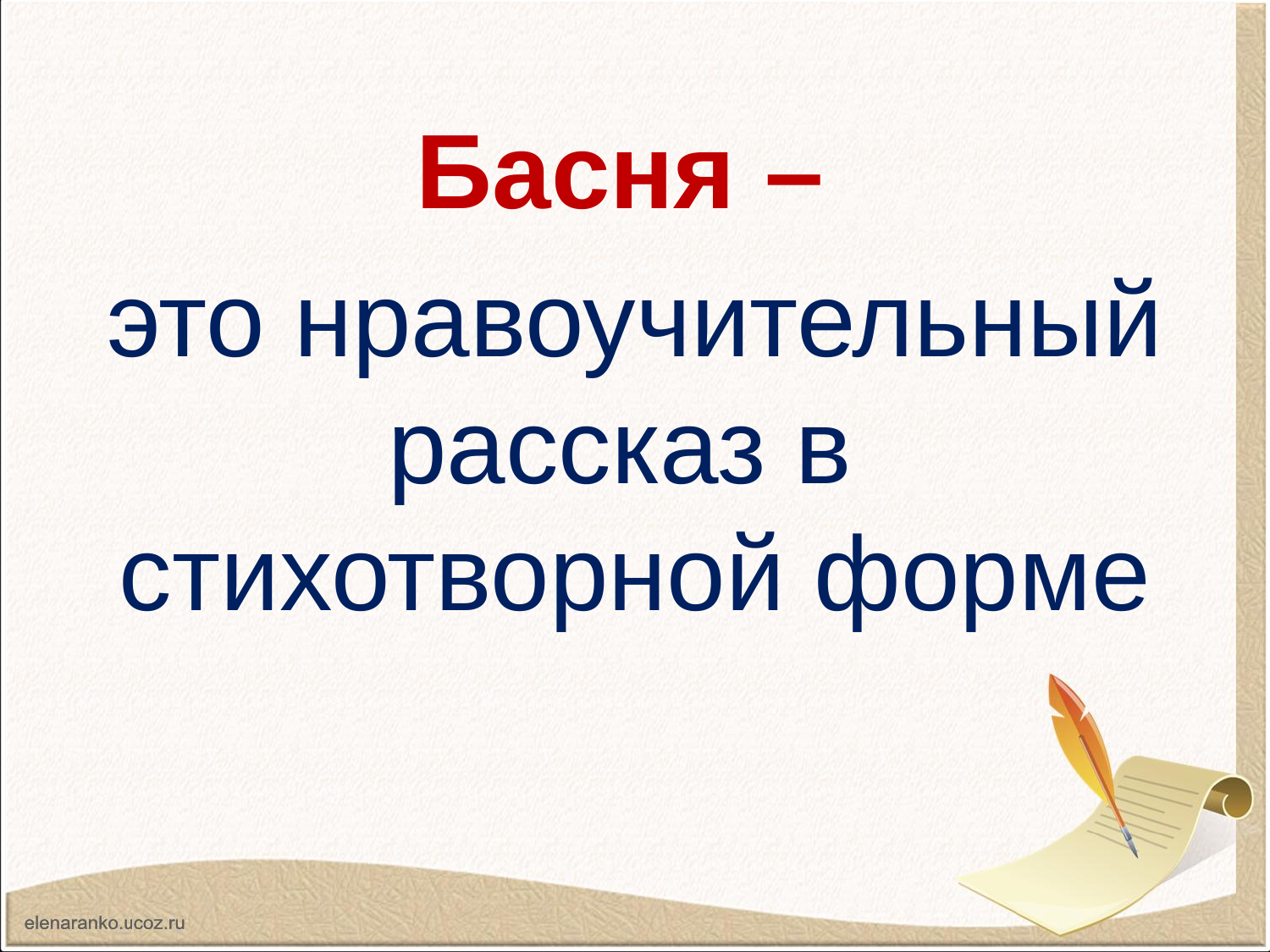

#
Басня –
это нравоучительный рассказ в  стихотворной форме